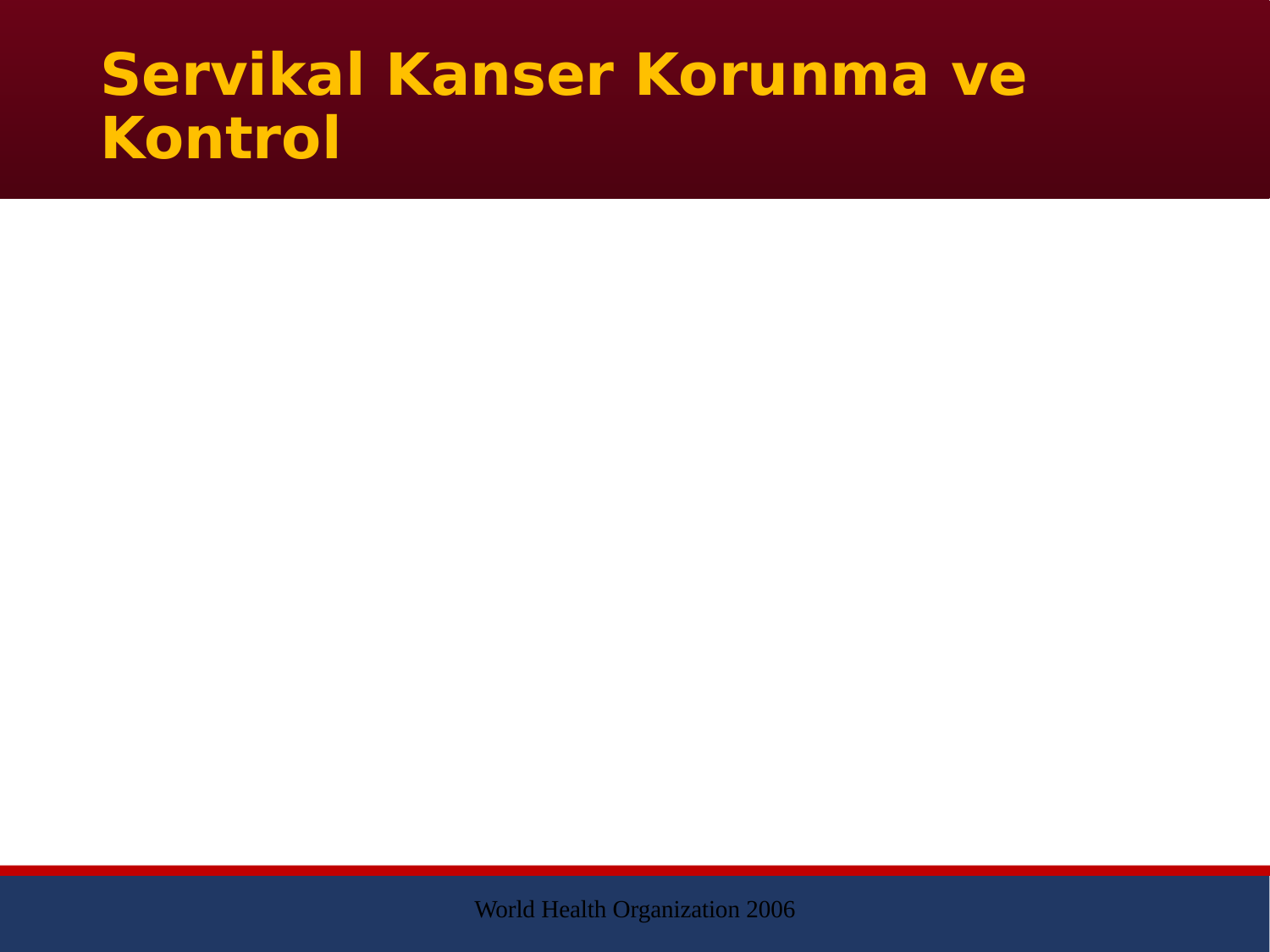

# Servikal Kanser Korunma ve Kontrol

World Health Organization 2006